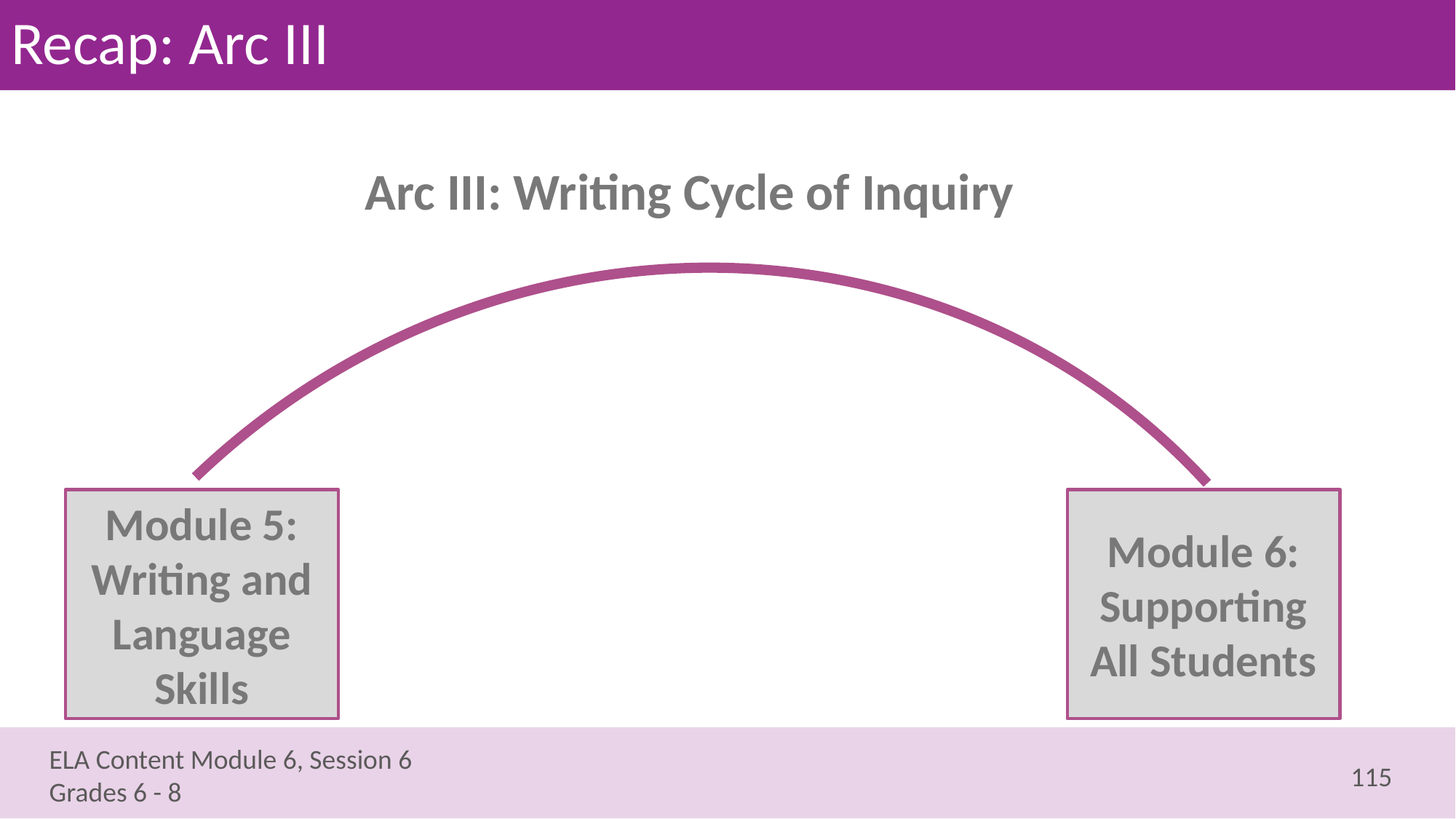

# Recap: Arc III
Arc III: Writing Cycle of Inquiry

Module 5:
Writing and Language Skills

Module 6:
Supporting All Students

115